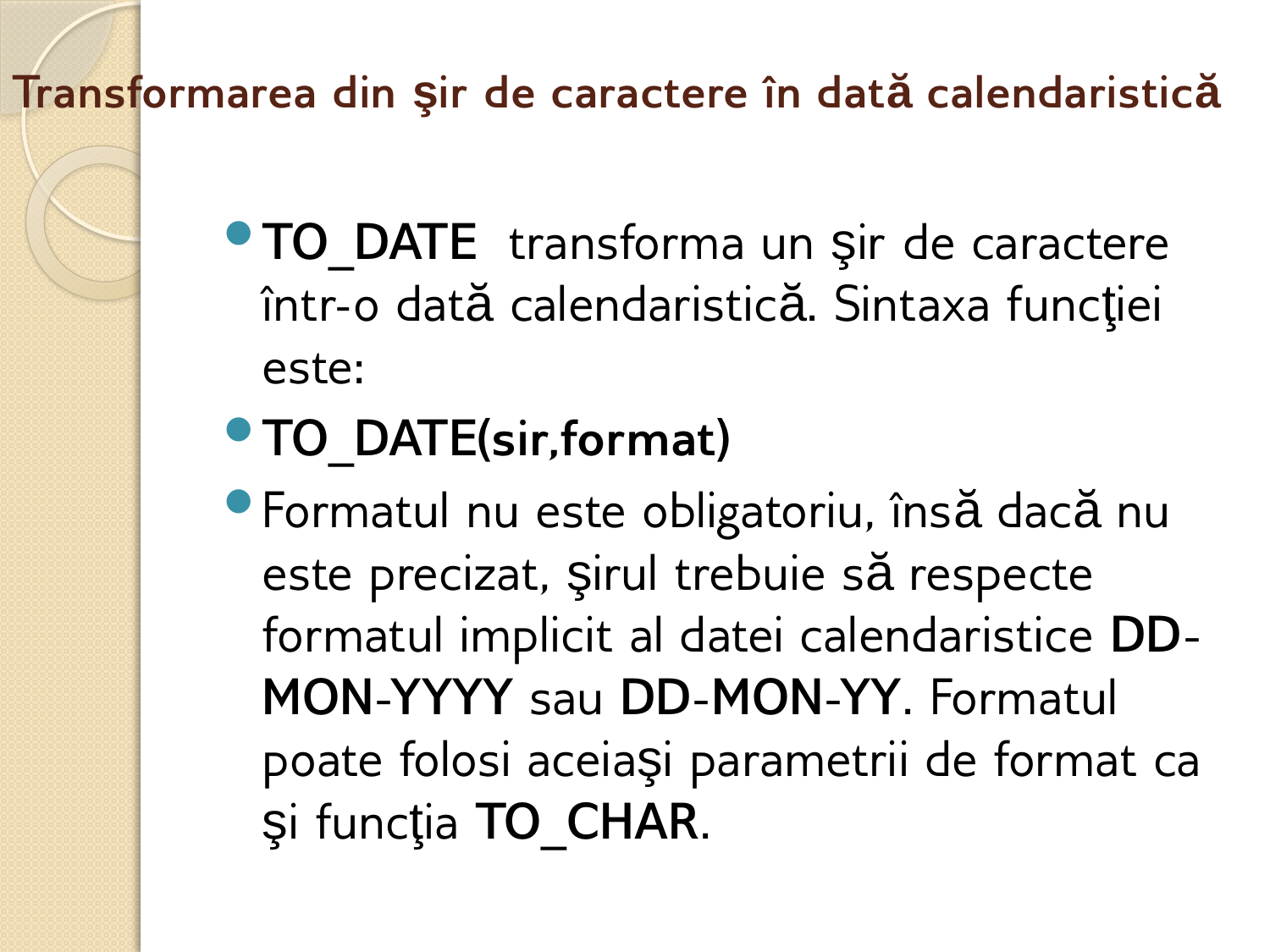

# Transformarea din şir de caractere în dată calendaristică
TO_DATE  transforma un şir de caractere  într-o dată calendaristică. Sintaxa funcţiei este:
TO_DATE(sir,format)
Formatul nu este obligatoriu, însă dacă nu este precizat, şirul trebuie să respecte formatul implicit al datei calendaristice DD-MON-YYYY sau DD-MON-YY. Formatul poate folosi aceiaşi parametrii de format ca şi funcţia TO_CHAR.